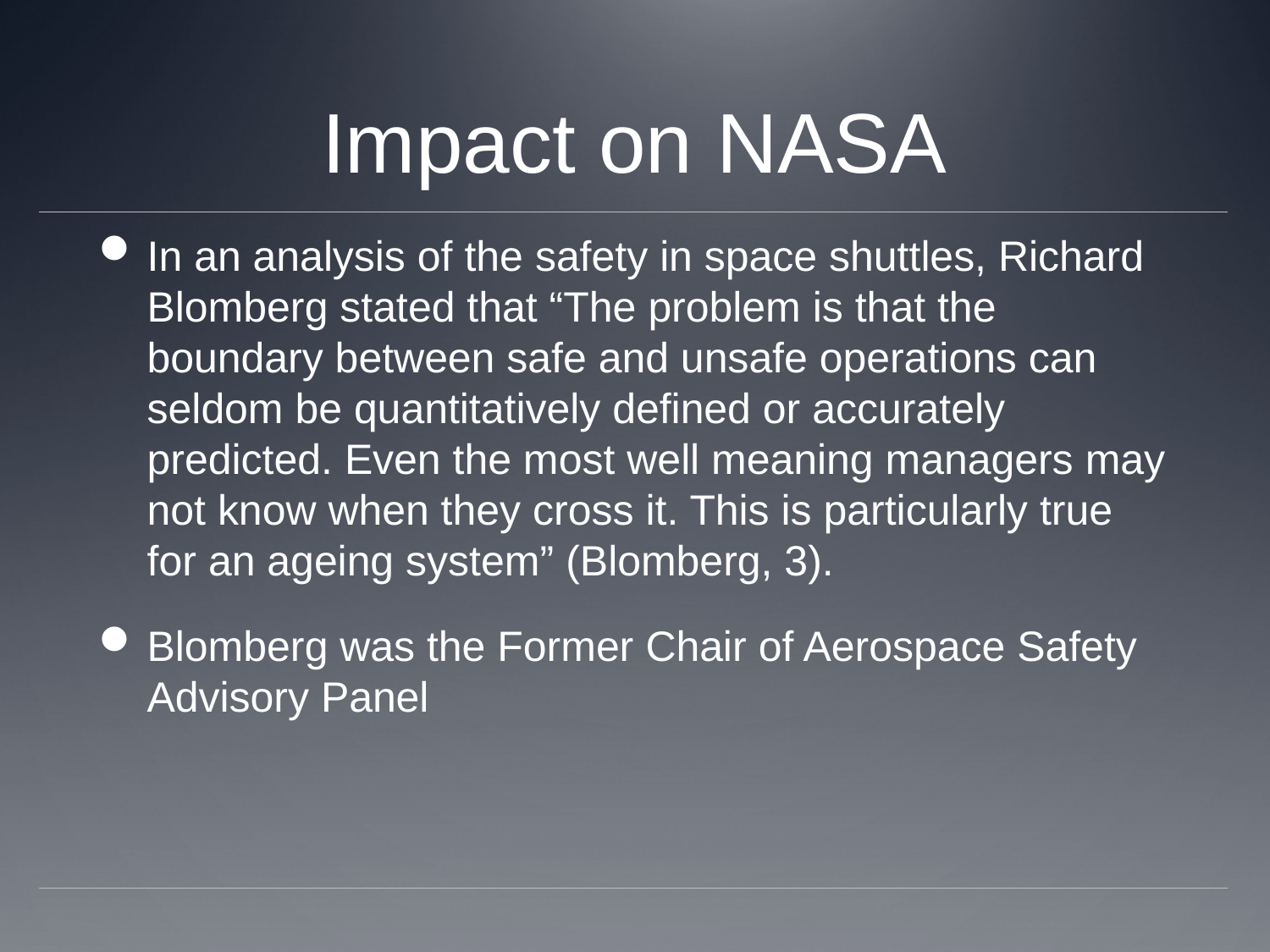

# Impact on NASA
In an analysis of the safety in space shuttles, Richard Blomberg stated that “The problem is that the boundary between safe and unsafe operations can seldom be quantitatively defined or accurately predicted. Even the most well meaning managers may not know when they cross it. This is particularly true for an ageing system” (Blomberg, 3).
Blomberg was the Former Chair of Aerospace Safety Advisory Panel